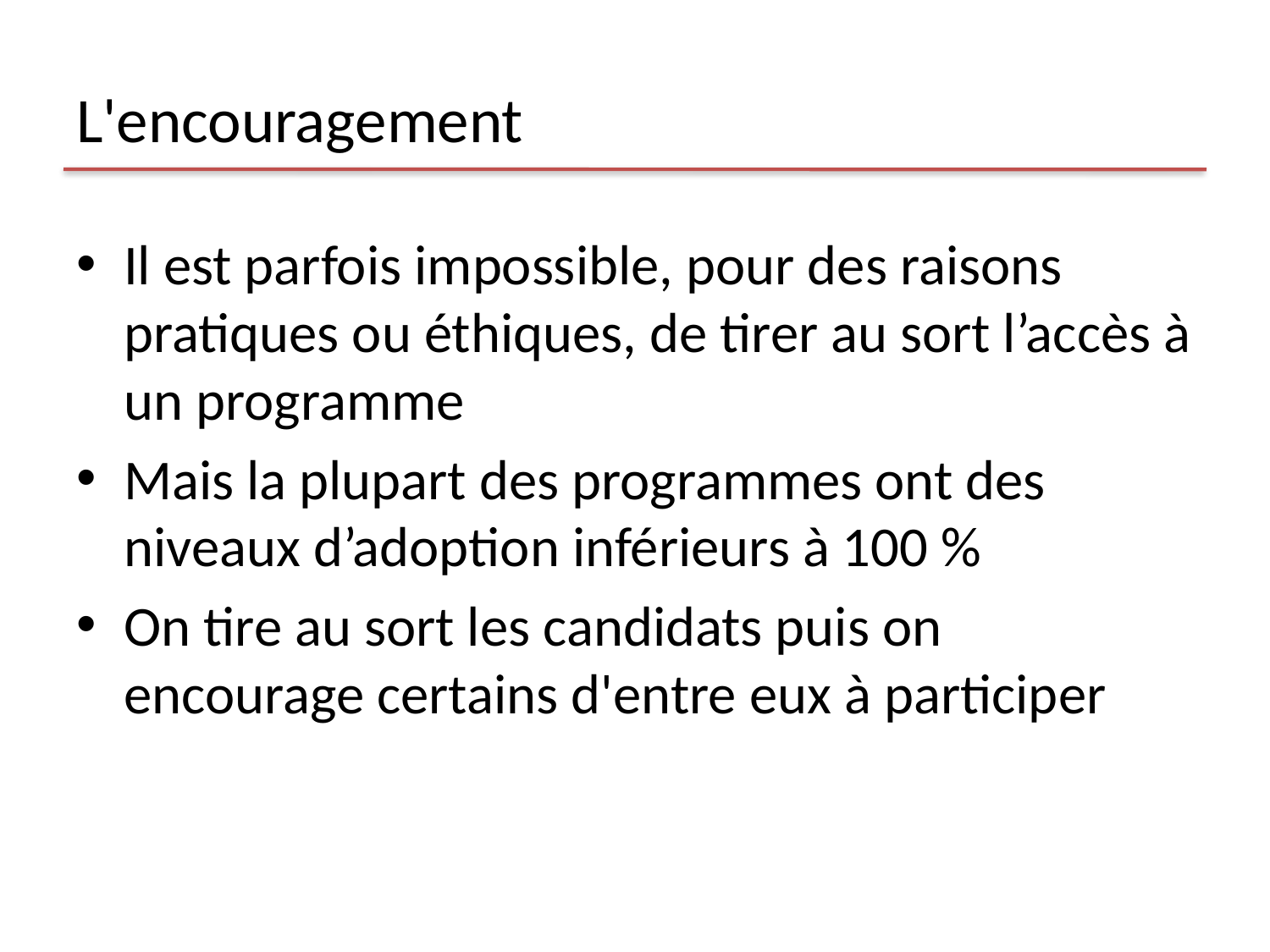

# L'encouragement
Il est parfois impossible, pour des raisons pratiques ou éthiques, de tirer au sort l’accès à un programme
Mais la plupart des programmes ont des niveaux d’adoption inférieurs à 100 %
On tire au sort les candidats puis on encourage certains d'entre eux à participer